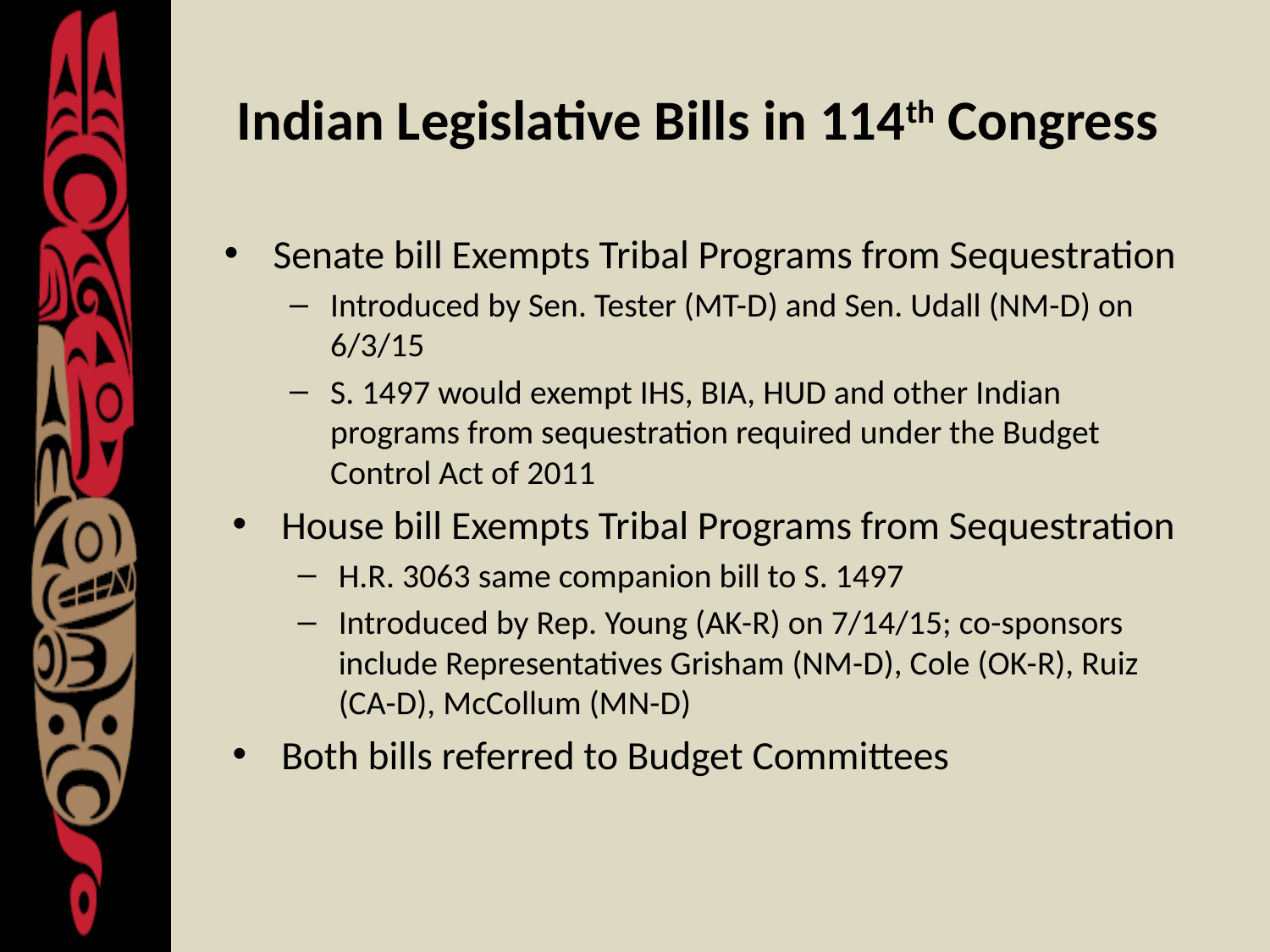

# Indian Legislative Bills in 114th Congress
Senate bill Exempts Tribal Programs from Sequestration
Introduced by Sen. Tester (MT-D) and Sen. Udall (NM-D) on 6/3/15
S. 1497 would exempt IHS, BIA, HUD and other Indian programs from sequestration required under the Budget Control Act of 2011
House bill Exempts Tribal Programs from Sequestration
H.R. 3063 same companion bill to S. 1497
Introduced by Rep. Young (AK-R) on 7/14/15; co-sponsors include Representatives Grisham (NM-D), Cole (OK-R), Ruiz (CA-D), McCollum (MN-D)
Both bills referred to Budget Committees